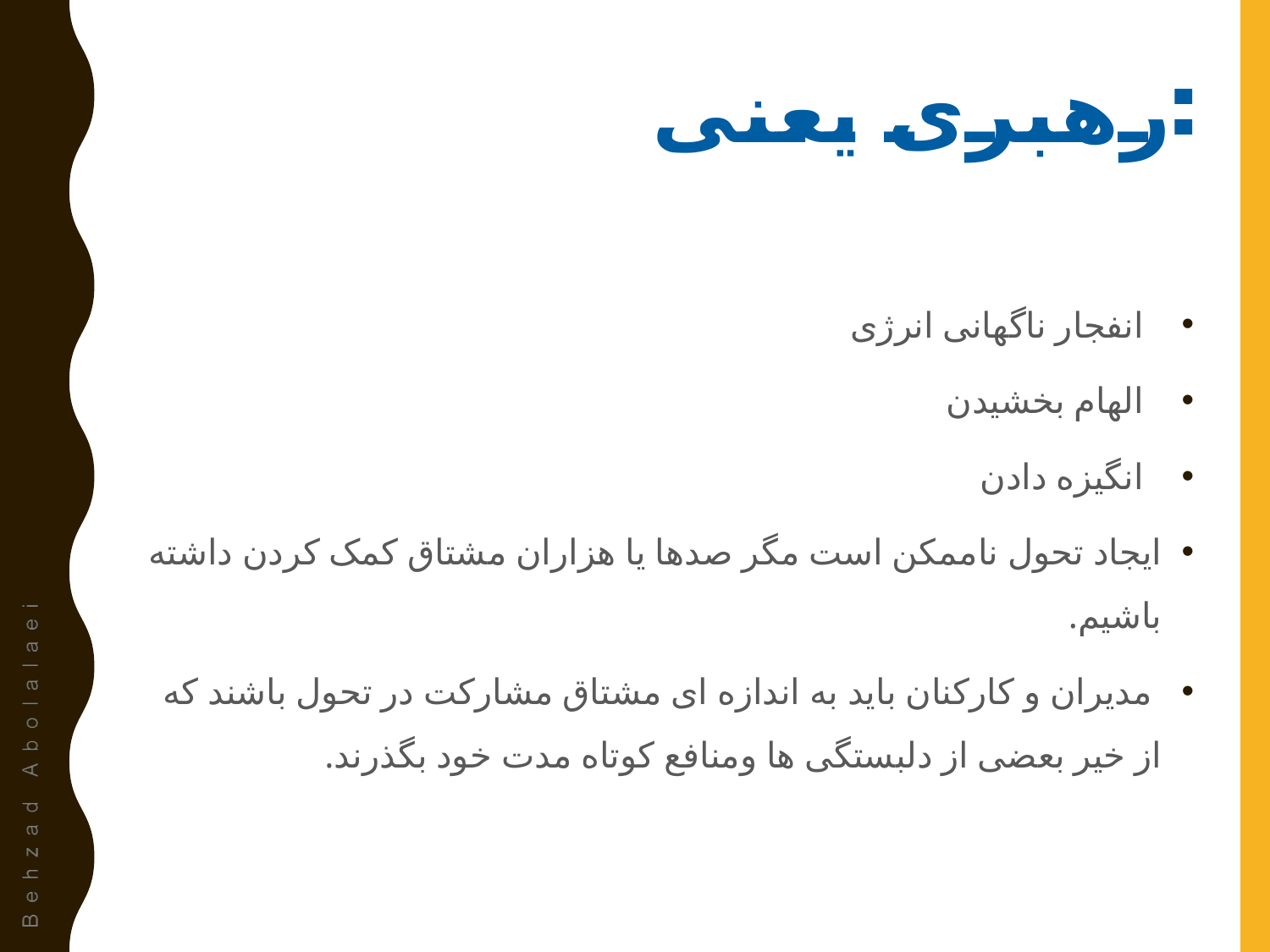

# رهبری یعنی:
  انفجار ناگهانی انرژی
  الهام بخشیدن
  انگیزه دادن
ایجاد تحول ناممکن است مگر صدها یا هزاران مشتاق کمک کردن داشته باشیم.
 مدیران و کارکنان باید به اندازه ای مشتاق مشارکت در تحول باشند که از خیر بعضی از دلبستگی ها ومنافع کوتاه مدت خود بگذرند.